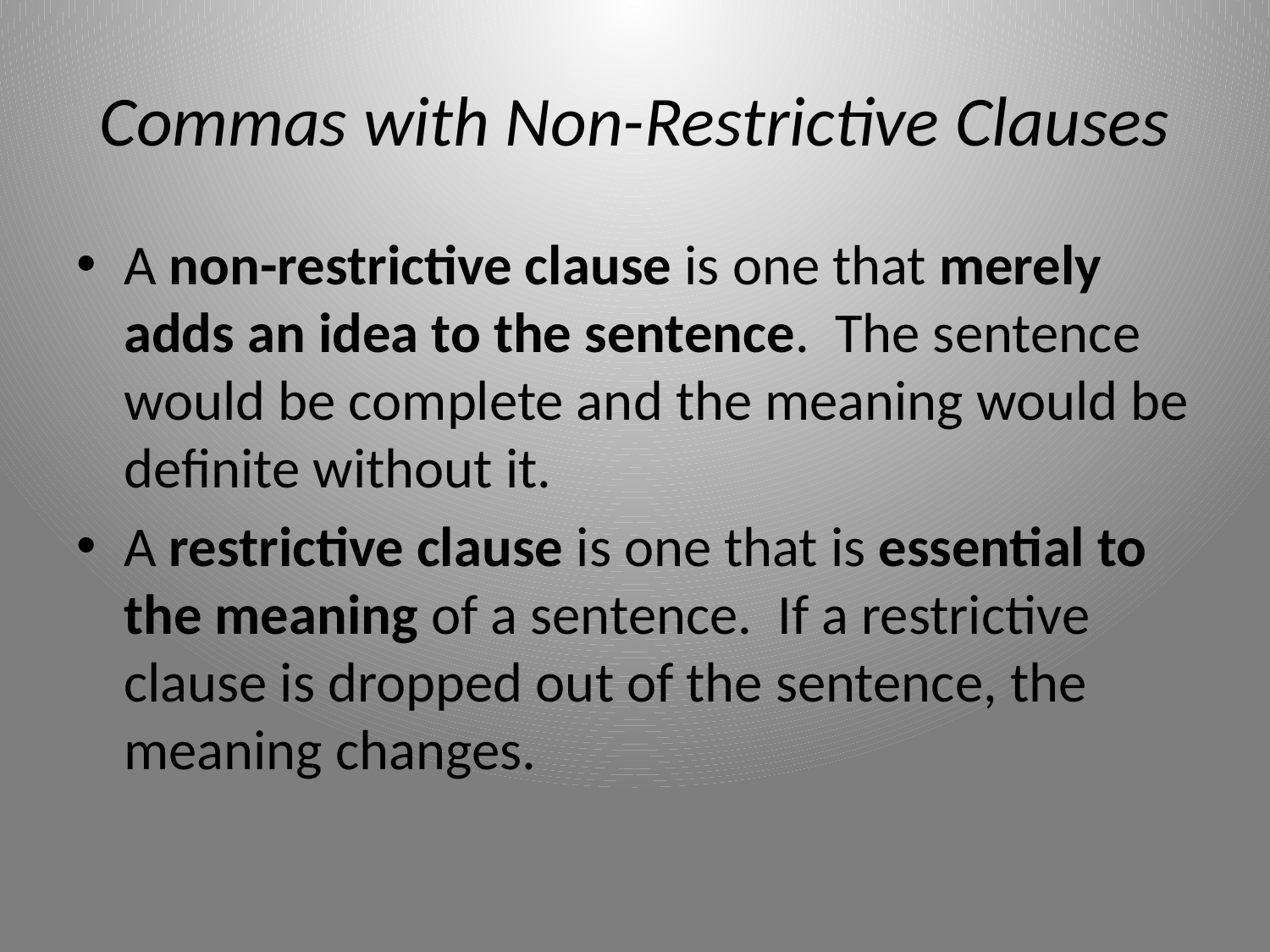

# Commas with Non-Restrictive Clauses
A non-restrictive clause is one that merely adds an idea to the sentence.  The sentence would be complete and the meaning would be definite without it.
A restrictive clause is one that is essential to the meaning of a sentence.  If a restrictive clause is dropped out of the sentence, the meaning changes.